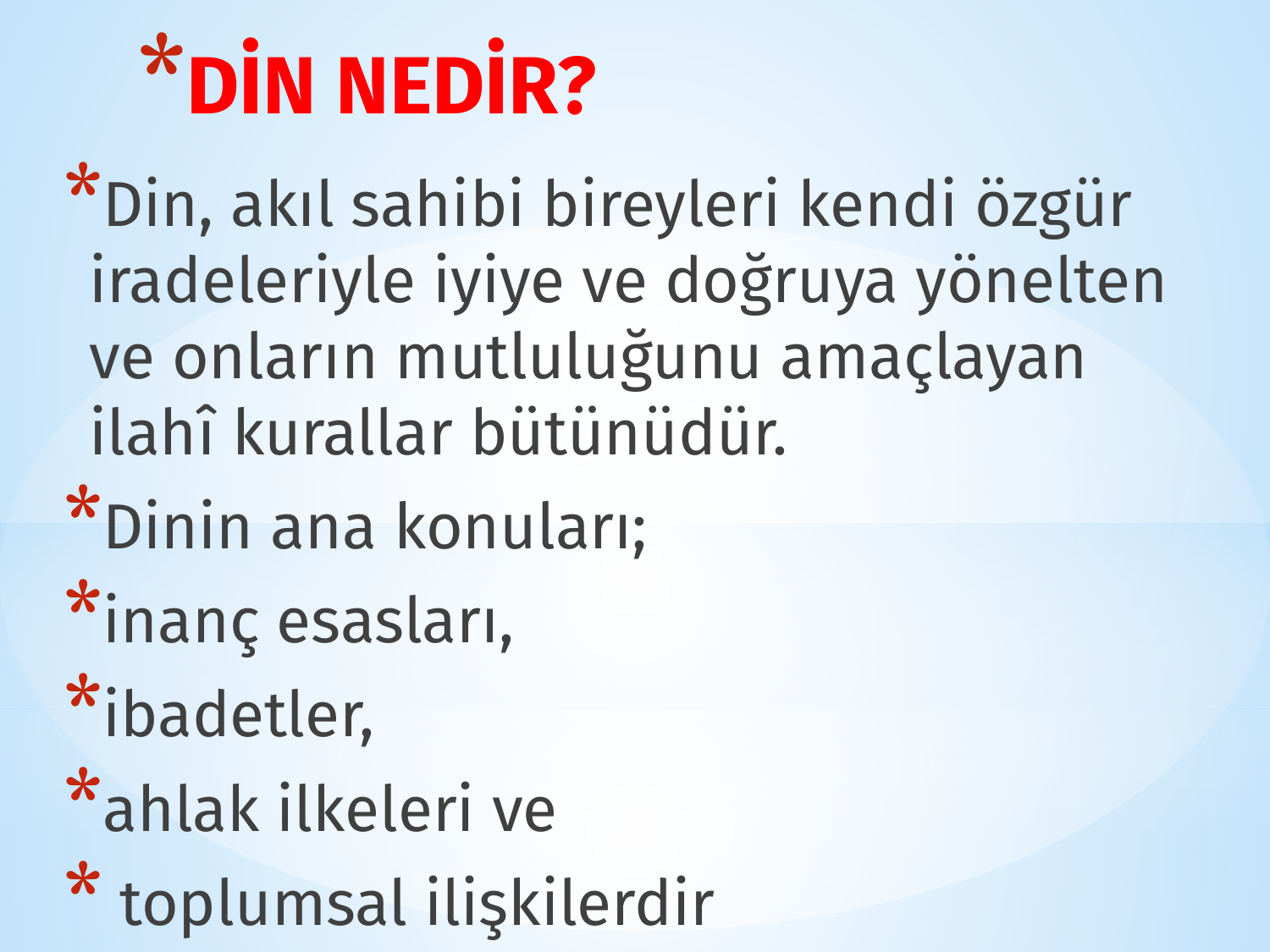

# DİN NEDİR?
Din, akıl sahibi bireyleri kendi özgür iradeleriyle iyiye ve doğruya yönelten ve onların mutluluğunu amaçlayan ilahî kurallar bütünüdür.
Dinin ana konuları;
inanç esasları,
ibadetler,
ahlak ilkeleri ve
 toplumsal ilişkilerdir